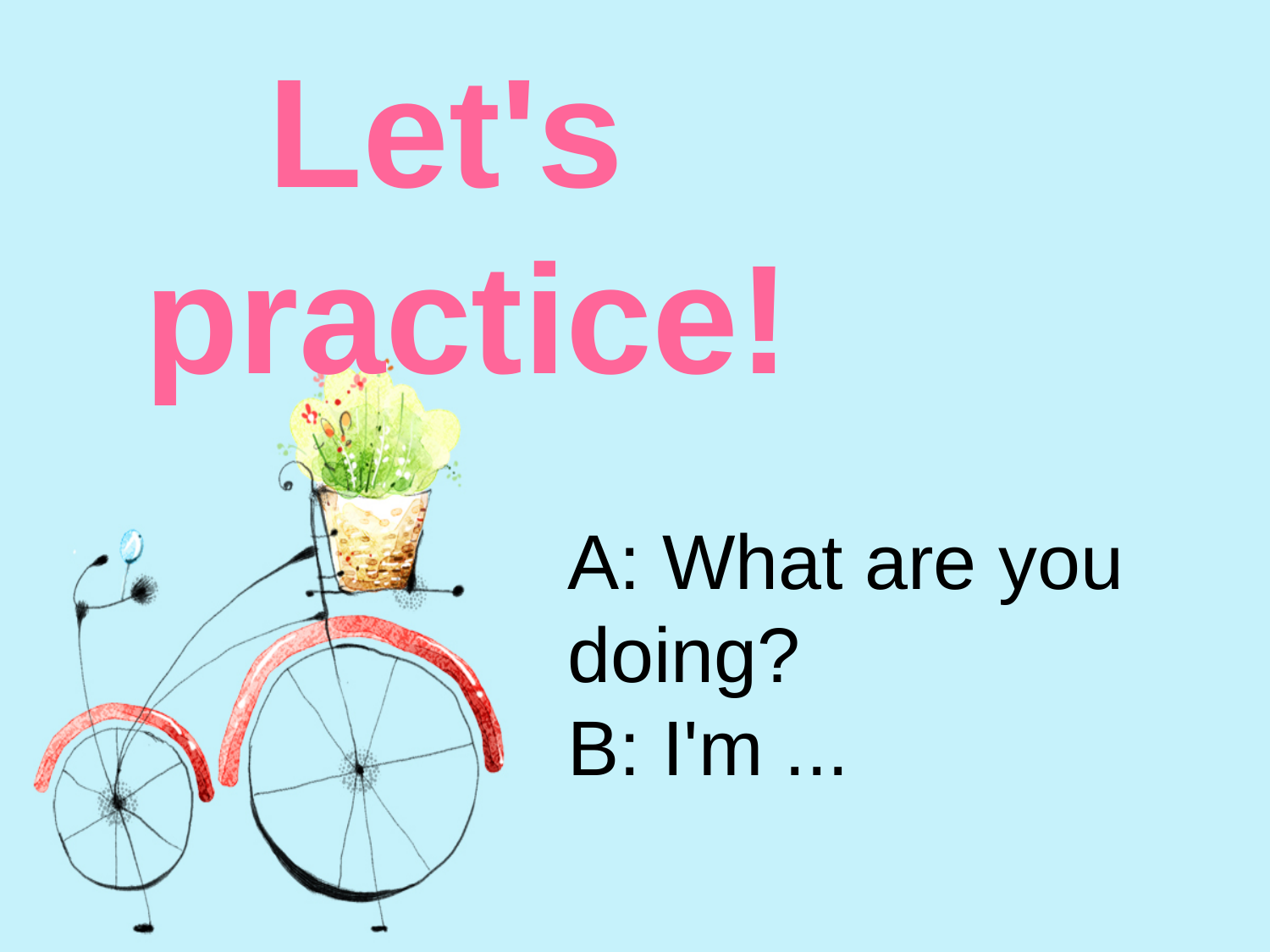

Let's
practice!
A: What are you
doing?
B: I'm ...